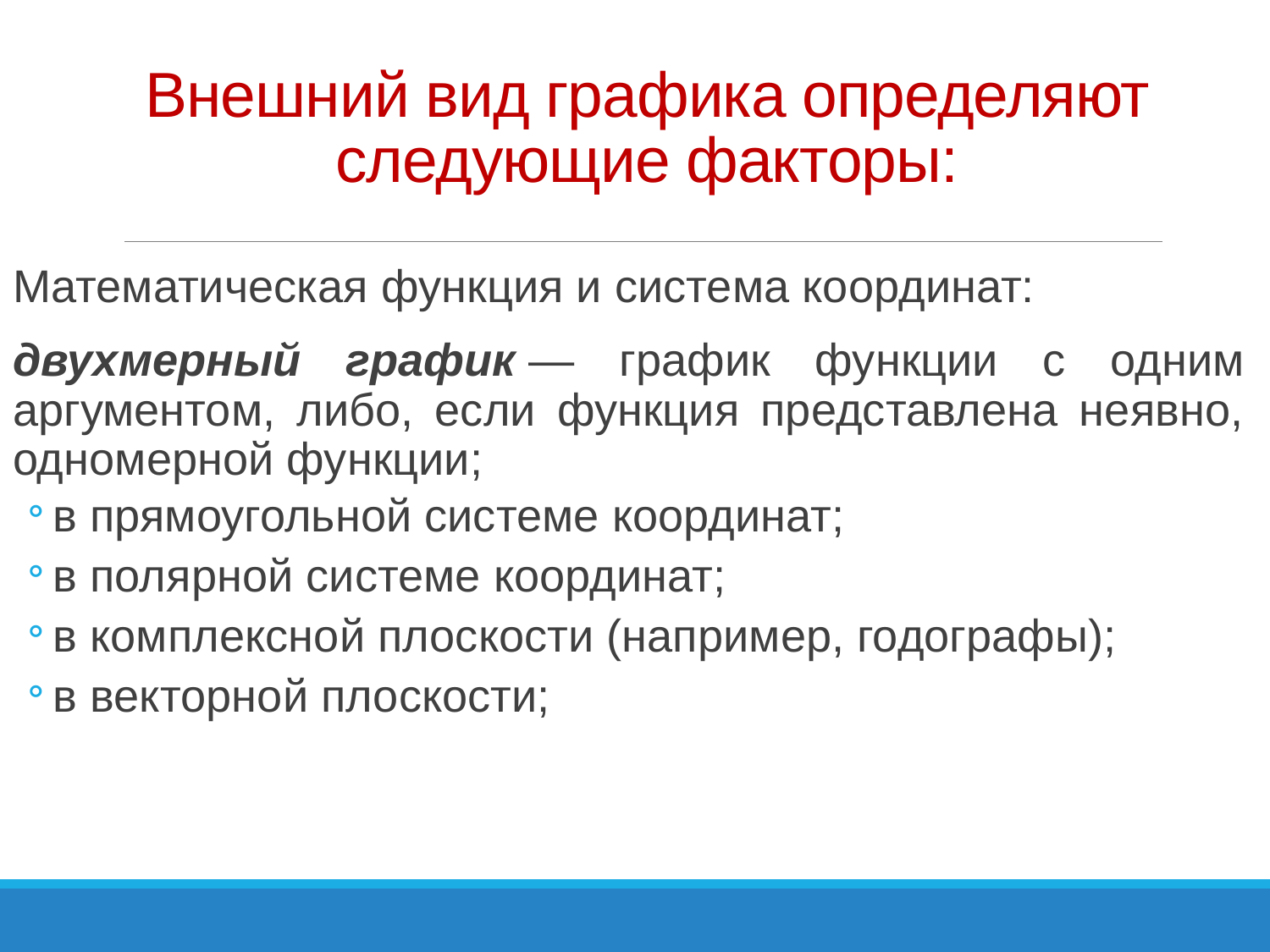

# Внешний вид графика определяют следующие факторы:
Математическая функция и система координат:
двухмерный график — график функции с одним аргументом, либо, если функция представлена неявно, одномерной функции;
в прямоугольной системе координат;
в полярной системе координат;
в комплексной плоскости (например, годографы);
в векторной плоскости;